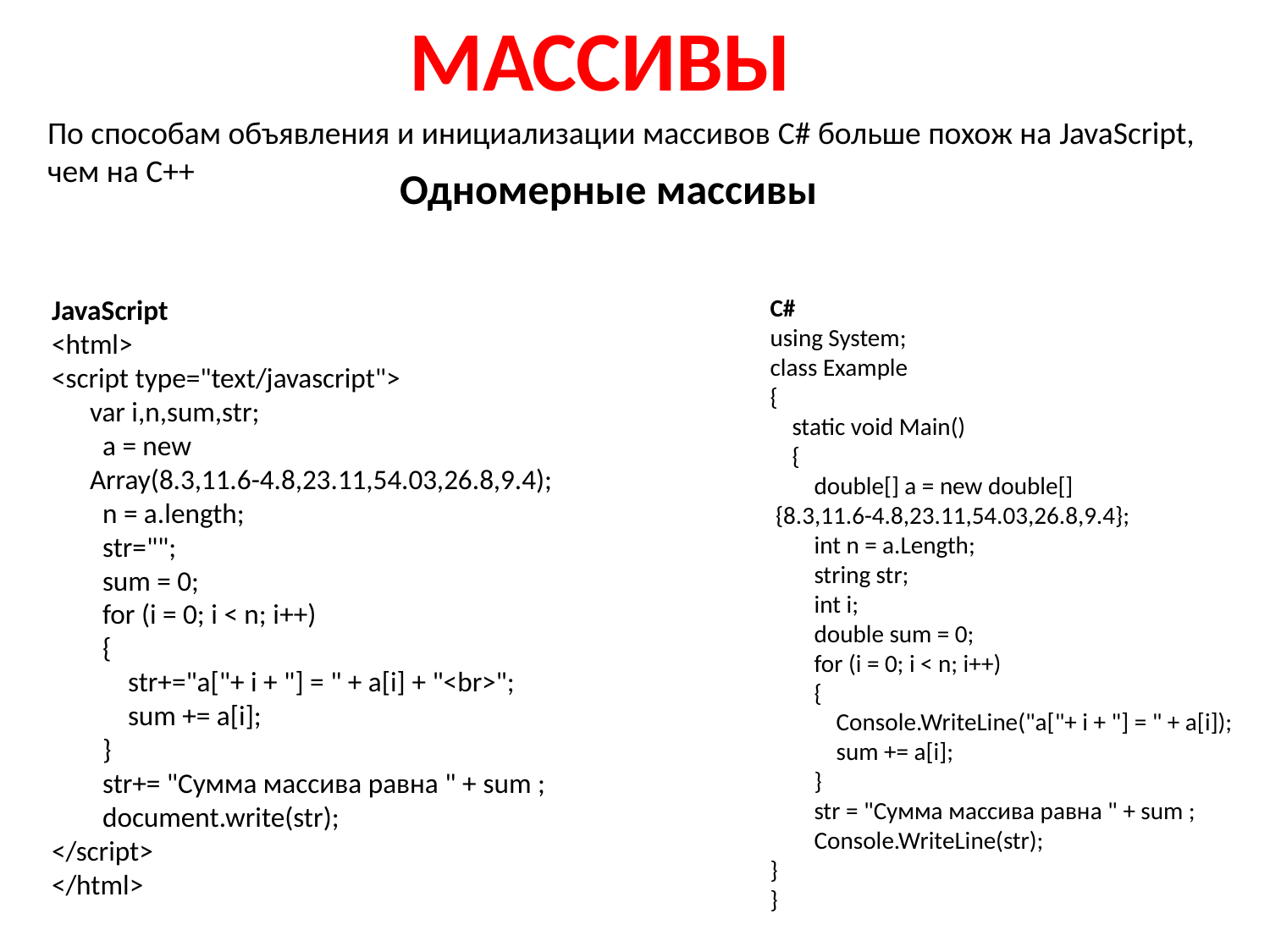

МАССИВЫ
По способам объявления и инициализации массивов C# больше похож на JavaScript, чем на C++
Одномерные массивы
JavaScript
<html>
<script type="text/javascript">
      var i,n,sum,str;
        a = new
      Array(8.3,11.6-4.8,23.11,54.03,26.8,9.4);
        n = a.length;
        str="";
        sum = 0;
        for (i = 0; i < n; i++)
        {
            str+="a["+ i + "] = " + a[i] + "<br>";
            sum += a[i];
        }
        str+= "Сумма массива равна " + sum ;
        document.write(str);
</script>
</html>
C#
using System;
class Example
{
    static void Main()
    {
        double[] a = new double[]
 {8.3,11.6-4.8,23.11,54.03,26.8,9.4};
        int n = a.Length;
        string str;
        int i;
        double sum = 0;
        for (i = 0; i < n; i++)
        {
            Console.WriteLine("a["+ i + "] = " + a[i]);
            sum += a[i];
        }
        str = "Сумма массива равна " + sum ;
        Console.WriteLine(str);
}
}